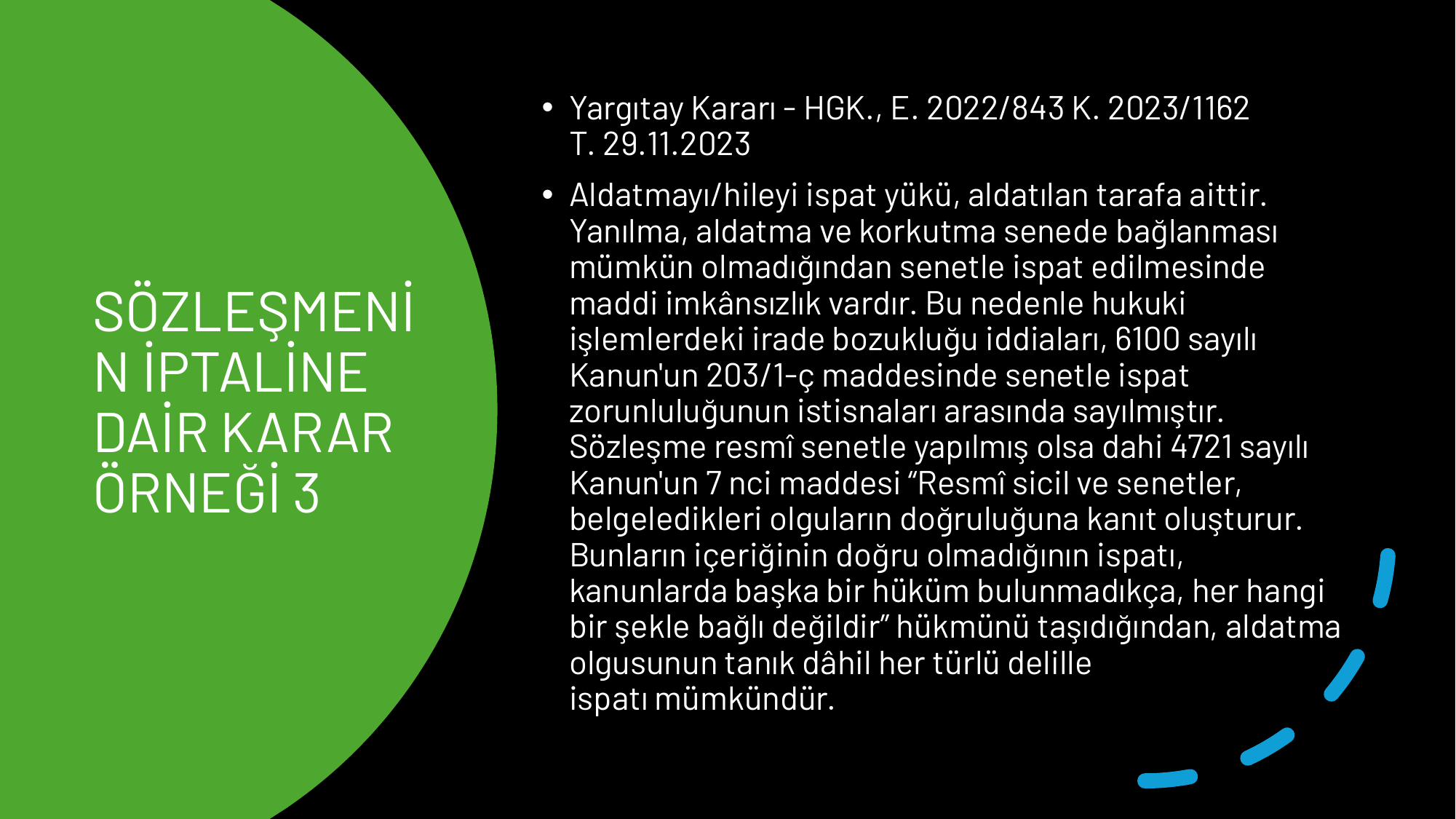

Yargıtay Kararı - HGK., E. 2022/843 K. 2023/1162 T. 29.11.2023
Aldatmayı/hileyi ispat yükü, aldatılan tarafa aittir. Yanılma, aldatma ve korkutma senede bağlanması mümkün olmadığından senetle ispat edilmesinde maddi imkânsızlık vardır. Bu nedenle hukuki işlemlerdeki irade bozukluğu iddiaları, 6100 sayılı Kanun'un 203/1-ç maddesinde senetle ispat zorunluluğunun istisnaları arasında sayılmıştır. Sözleşme resmî senetle yapılmış olsa dahi 4721 sayılı Kanun'un 7 nci maddesi “Resmî sicil ve senetler, belgeledikleri olguların doğruluğuna kanıt oluşturur. Bunların içeriğinin doğru olmadığının ispatı, kanunlarda başka bir hüküm bulunmadıkça, her hangi bir şekle bağlı değildir” hükmünü taşıdığından, aldatma olgusunun tanık dâhil her türlü delille ispatı mümkündür.
# SÖZLEŞMENİN İPTALİNE DAİR KARAR ÖRNEĞİ 3